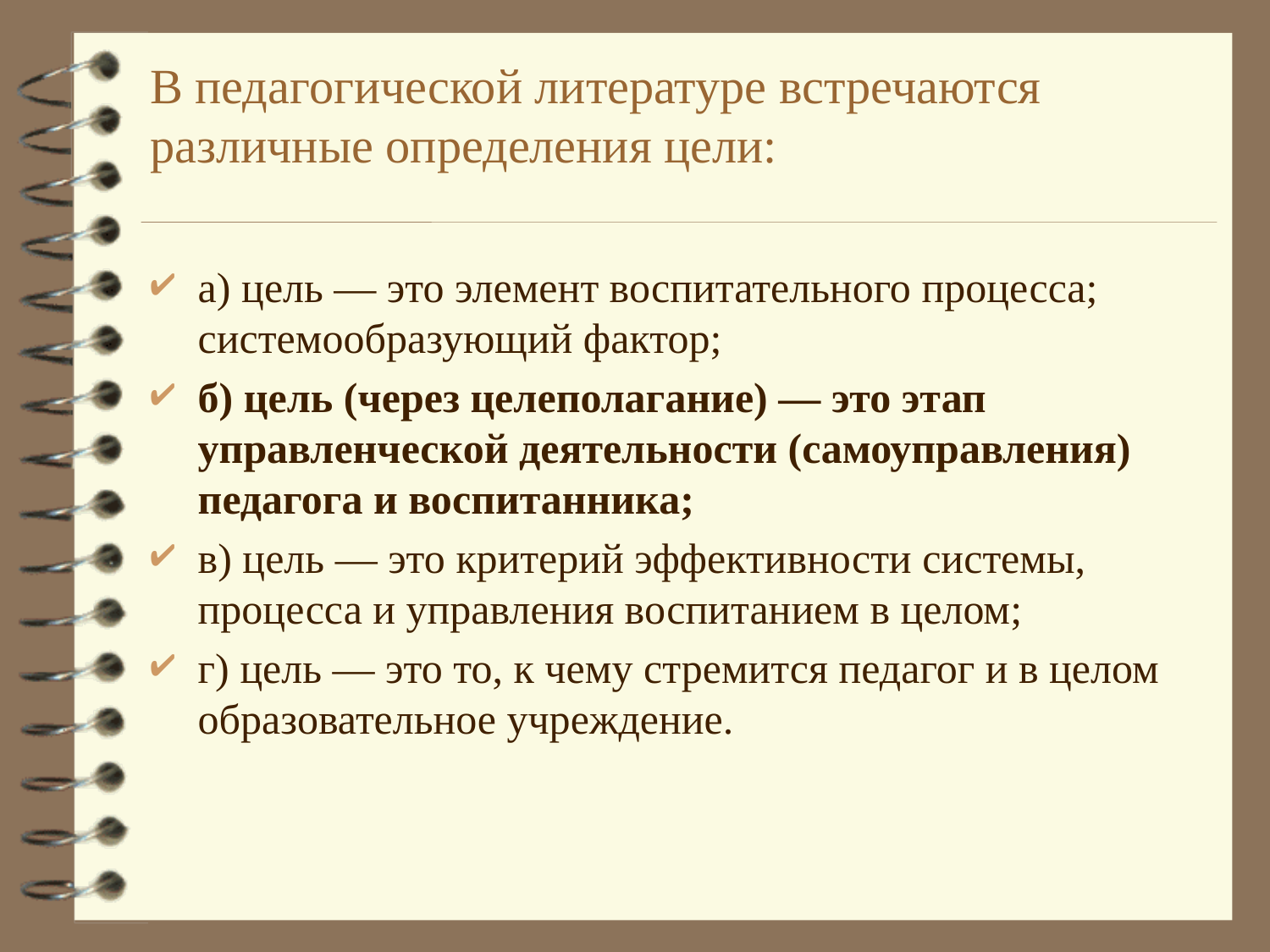

# В педагогической литературе встречаются различные определения цели:
а) цель — это элемент воспитательного процесса; системообразующий фактор;
б) цель (через целеполагание) — это этап управленческой деятельности (самоуправления) педагога и воспитанника;
в) цель — это критерий эффективности системы, процесса и управления воспитанием в целом;
г) цель — это то, к чему стремится педагог и в целом образовательное учреждение.